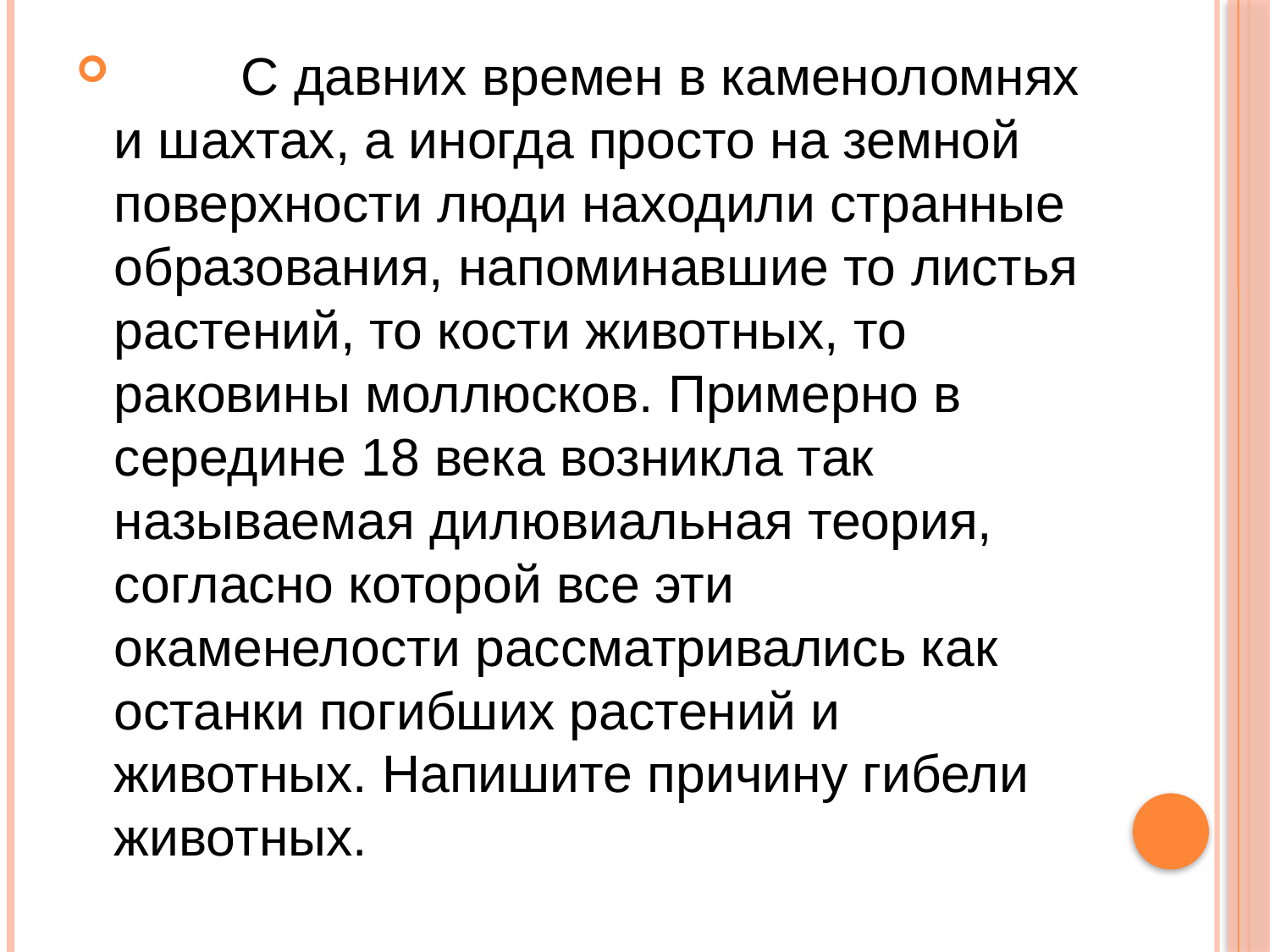

С давних времен в каменоломнях и шахтах, а иногда просто на земной поверхности люди находили странные образования, напоминавшие то листья растений, то кости животных, то раковины моллюсков. Примерно в середине 18 века возникла так называемая дилювиальная теория, согласно которой все эти окаменелости рассматривались как останки погибших растений и животных. Напишите причину гибели животных.
#